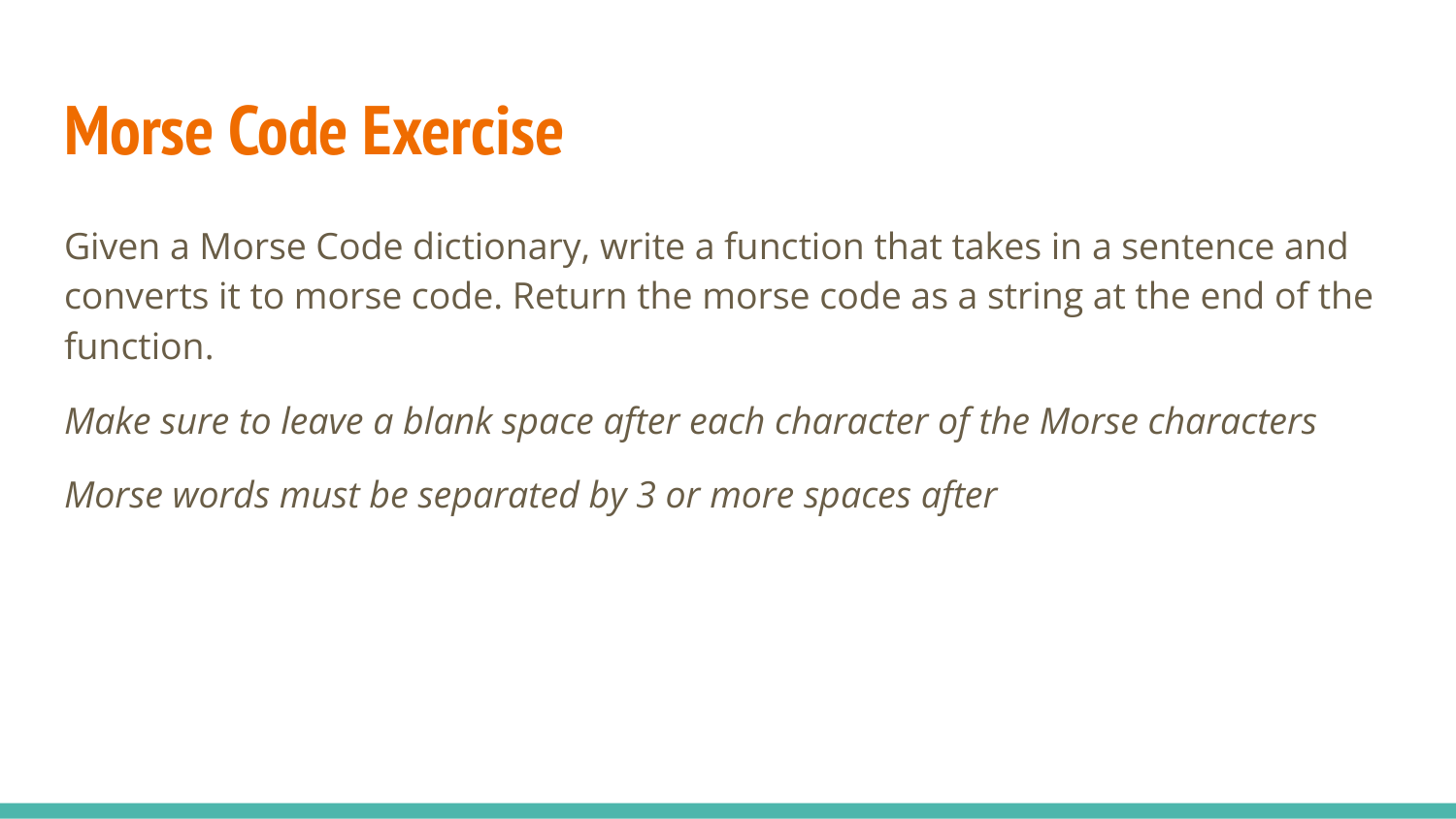

# Morse Code Exercise
Given a Morse Code dictionary, write a function that takes in a sentence and converts it to morse code. Return the morse code as a string at the end of the function.
Make sure to leave a blank space after each character of the Morse characters
Morse words must be separated by 3 or more spaces after